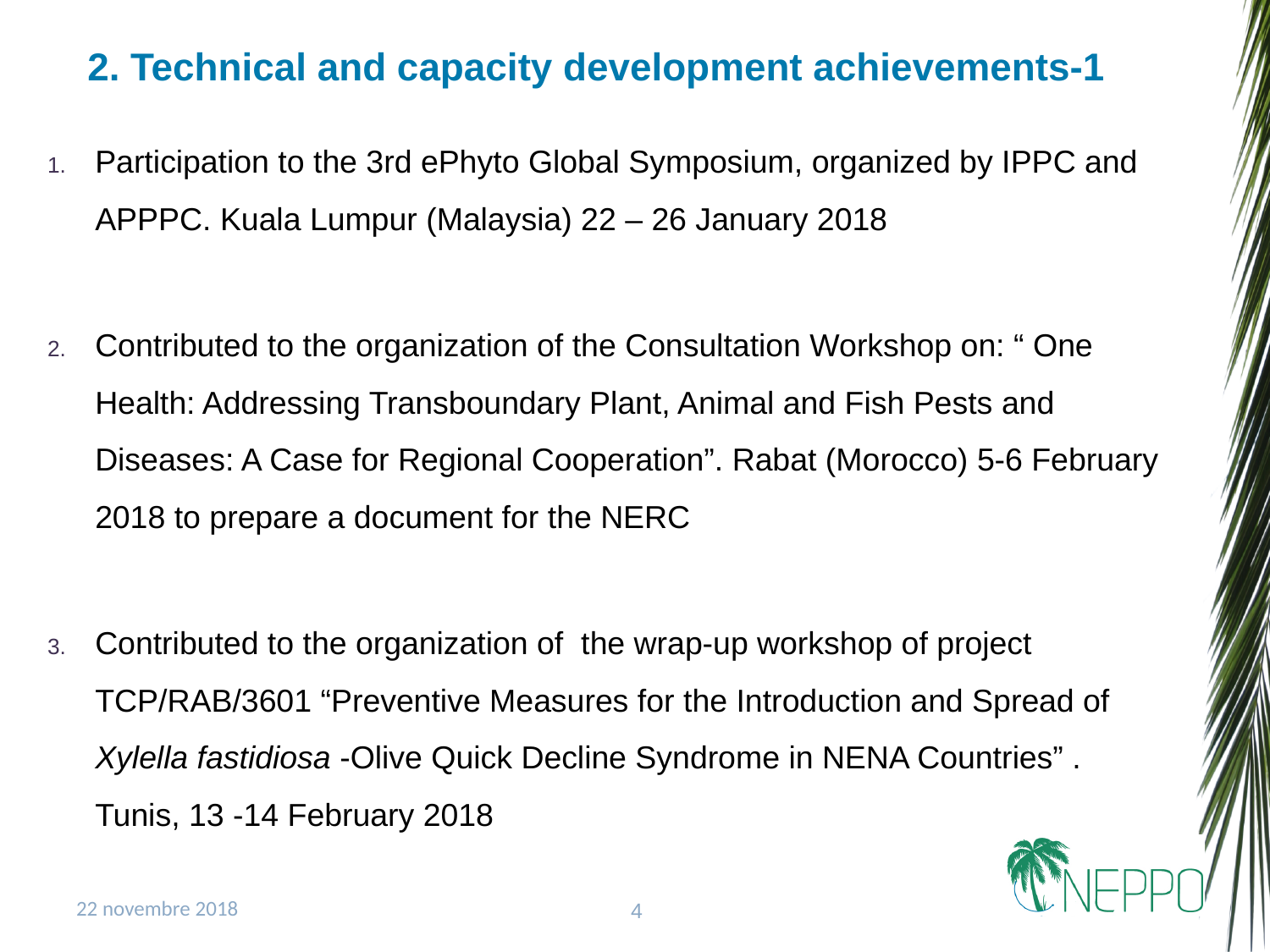

# 2. Technical and capacity development achievements-1
Participation to the 3rd ePhyto Global Symposium, organized by IPPC and APPPC. Kuala Lumpur (Malaysia) 22 – 26 January 2018

Contributed to the organization of the Consultation Workshop on: “ One Health: Addressing Transboundary Plant, Animal and Fish Pests and Diseases: A Case for Regional Cooperation”. Rabat (Morocco) 5-6 February 2018 to prepare a document for the NERC

Contributed to the organization of  the wrap-up workshop of project TCP/RAB/3601 “Preventive Measures for the Introduction and Spread of Xylella fastidiosa -Olive Quick Decline Syndrome in NENA Countries” . Tunis, 13 -14 February 2018
22 novembre 2018
4